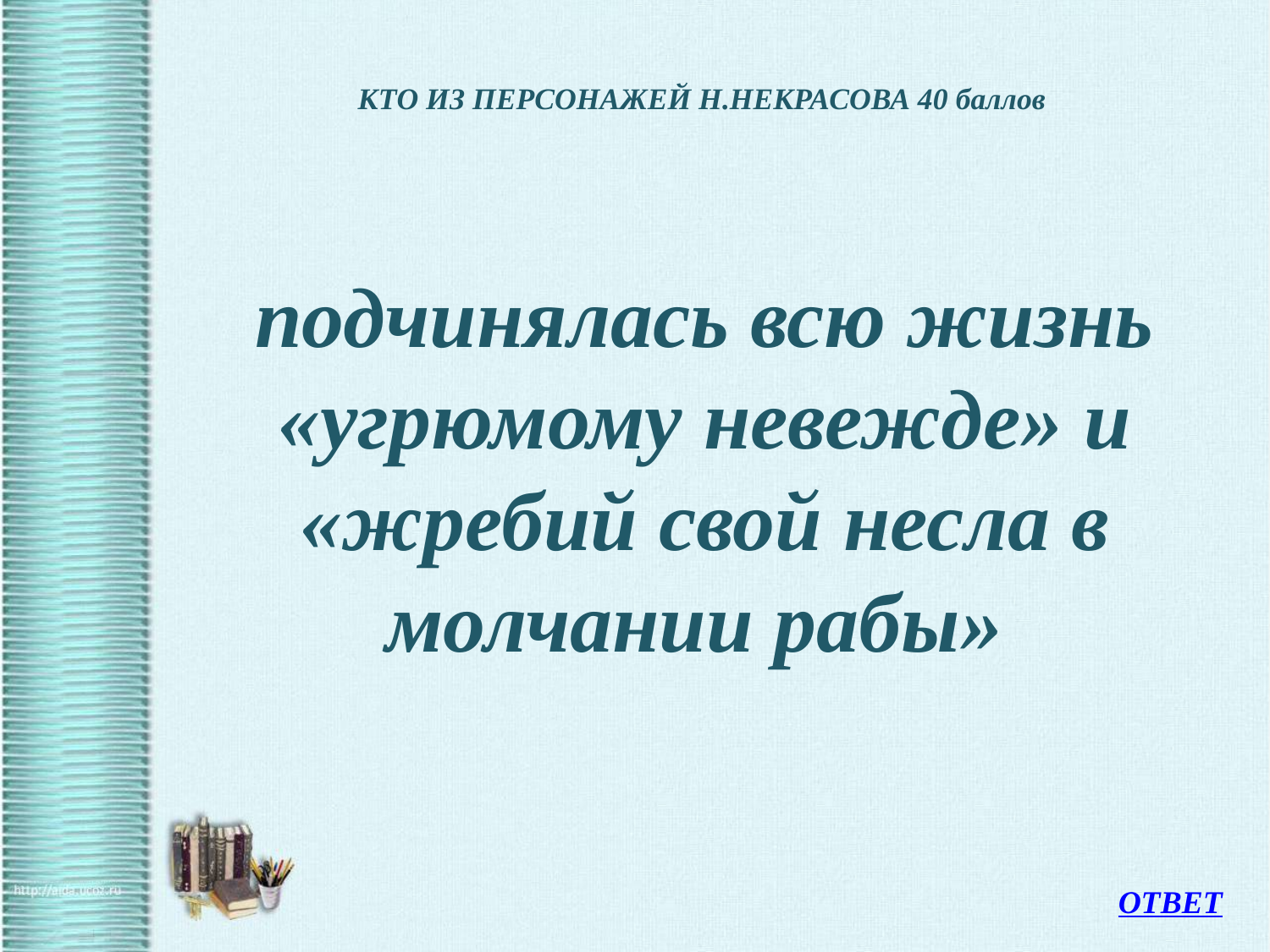

# КТО ИЗ ПЕРСОНАЖЕЙ Н.НЕКРАСОВА 40 баллов
	подчинялась всю жизнь «угрюмому невежде» и «жребий свой несла в молчании рабы»
ОТВЕТ